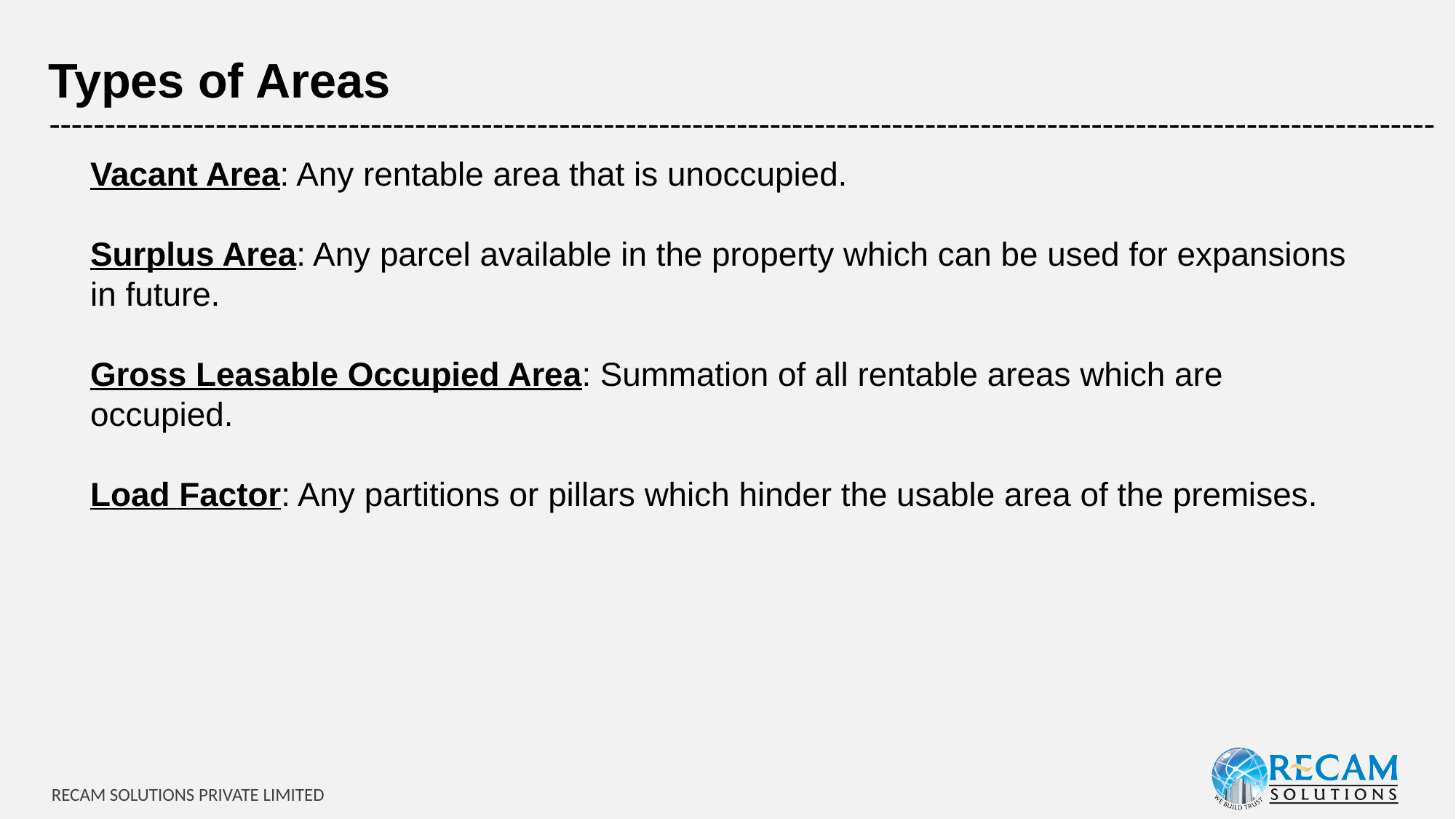

Types of Areas
-----------------------------------------------------------------------------------------------------------------------------
Vacant Area: Any rentable area that is unoccupied.

Surplus Area: Any parcel available in the property which can be used for expansions in future.

Gross Leasable Occupied Area: Summation of all rentable areas which are occupied.

Load Factor: Any partitions or pillars which hinder the usable area of the premises.

RECAM SOLUTIONS PRIVATE LIMITED